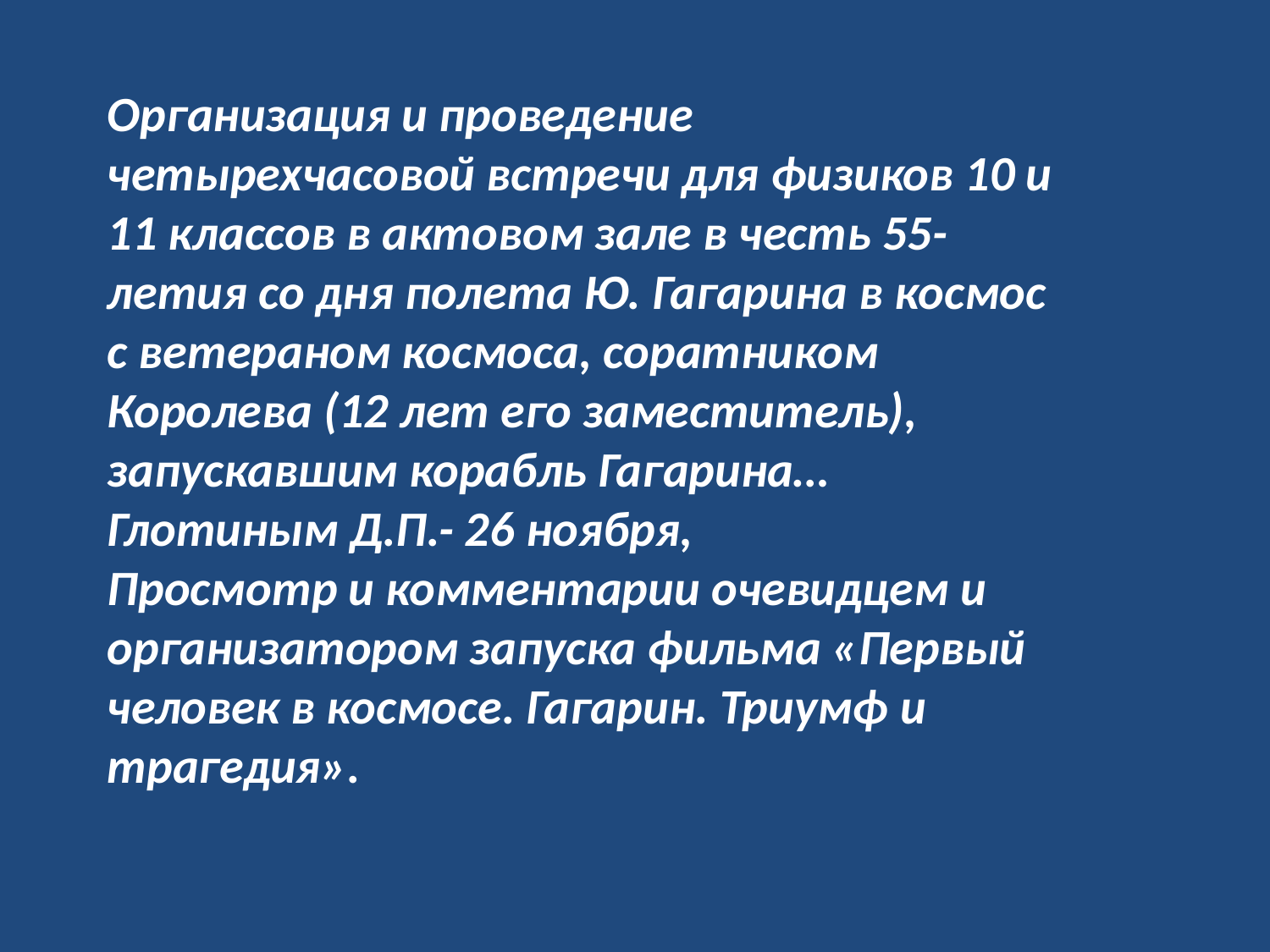

Организация и проведение четырехчасовой встречи для физиков 10 и 11 классов в актовом зале в честь 55-летия со дня полета Ю. Гагарина в космос с ветераном космоса, соратником Королева (12 лет его заместитель), запускавшим корабль Гагарина… Глотиным Д.П.- 26 ноября,
Просмотр и комментарии очевидцем и организатором запуска фильма «Первый человек в космосе. Гагарин. Триумф и трагедия».